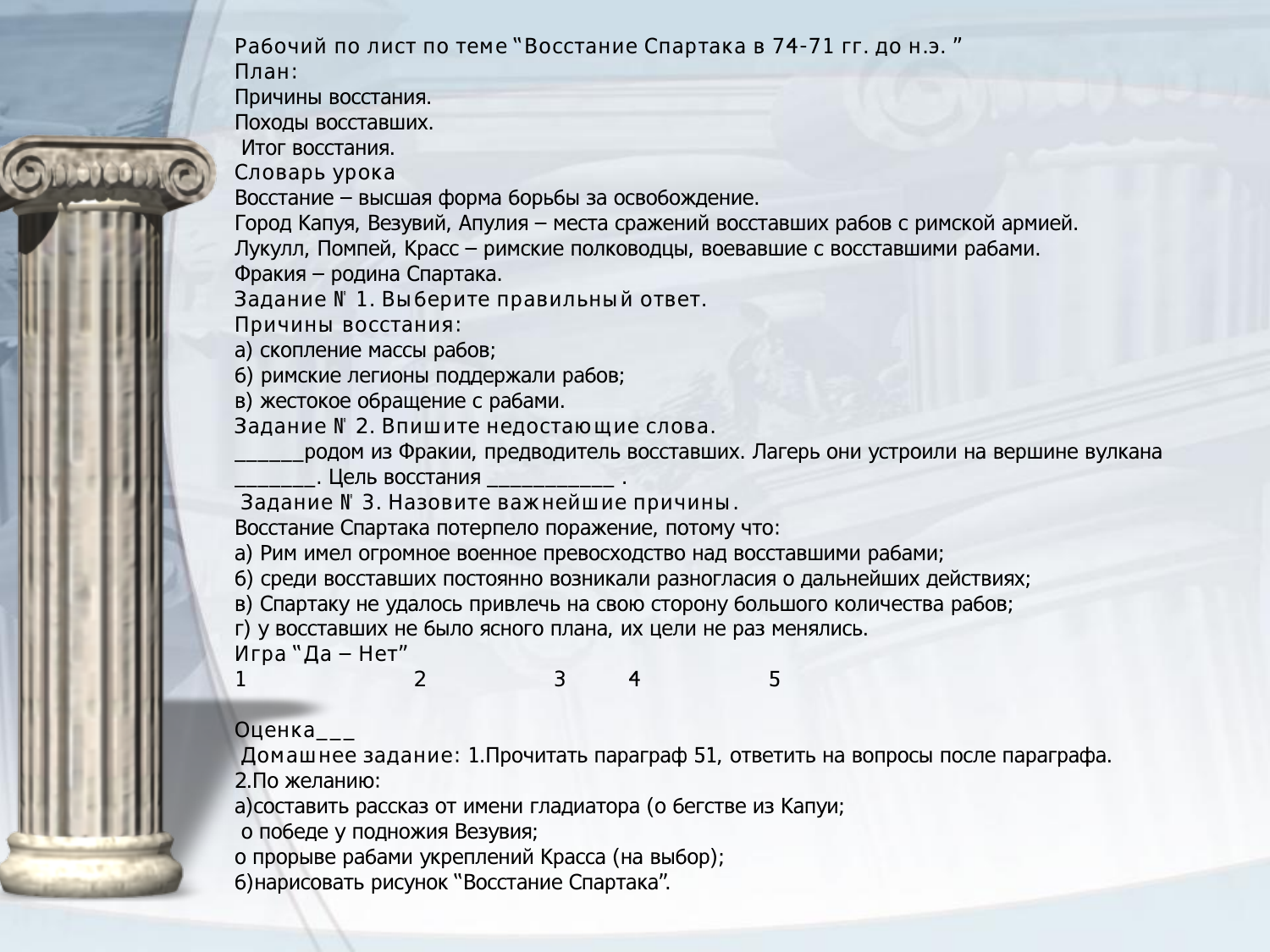

Рабочий по лист по теме “Восстание Спартака в 74-71 гг. до н.э. ”
План:
Причины восстания.
Походы восставших.
 Итог восстания.
Словарь урока
Восстание – высшая форма борьбы за освобождение.
Город Капуя, Везувий, Апулия – места сражений восставших рабов с римской армией.
Лукулл, Помпей, Красс – римские полководцы, воевавшие с восставшими рабами.
Фракия – родина Спартака.
Задание № 1. Выберите правильный ответ.
Причины восстания:
а) скопление массы рабов;
б) римские легионы поддержали рабов;
в) жестокое обращение с рабами.
Задание № 2. Впишите недостающие слова.
______родом из Фракии, предводитель восставших. Лагерь они устроили на вершине вулкана _______. Цель восстания ___________ .
 Задание № 3. Назовите важнейшие причины.
Восстание Спартака потерпело поражение, потому что:
а) Рим имел огромное военное превосходство над восставшими рабами;
б) среди восставших постоянно возникали разногласия о дальнейших действиях;
в) Спартаку не удалось привлечь на свою сторону большого количества рабов;
г) у восставших не было ясного плана, их цели не раз менялись.
Игра “Да – Нет”
1	        2	          3	  4	    5
Оценка___
 Домашнее задание: 1.Прочитать параграф 51, ответить на вопросы после параграфа.
2.По желанию:
а)составить рассказ от имени гладиатора (о бегстве из Капуи;
 о победе у подножия Везувия;
о прорыве рабами укреплений Красса (на выбор);
б)нарисовать рисунок “Восстание Спартака”.